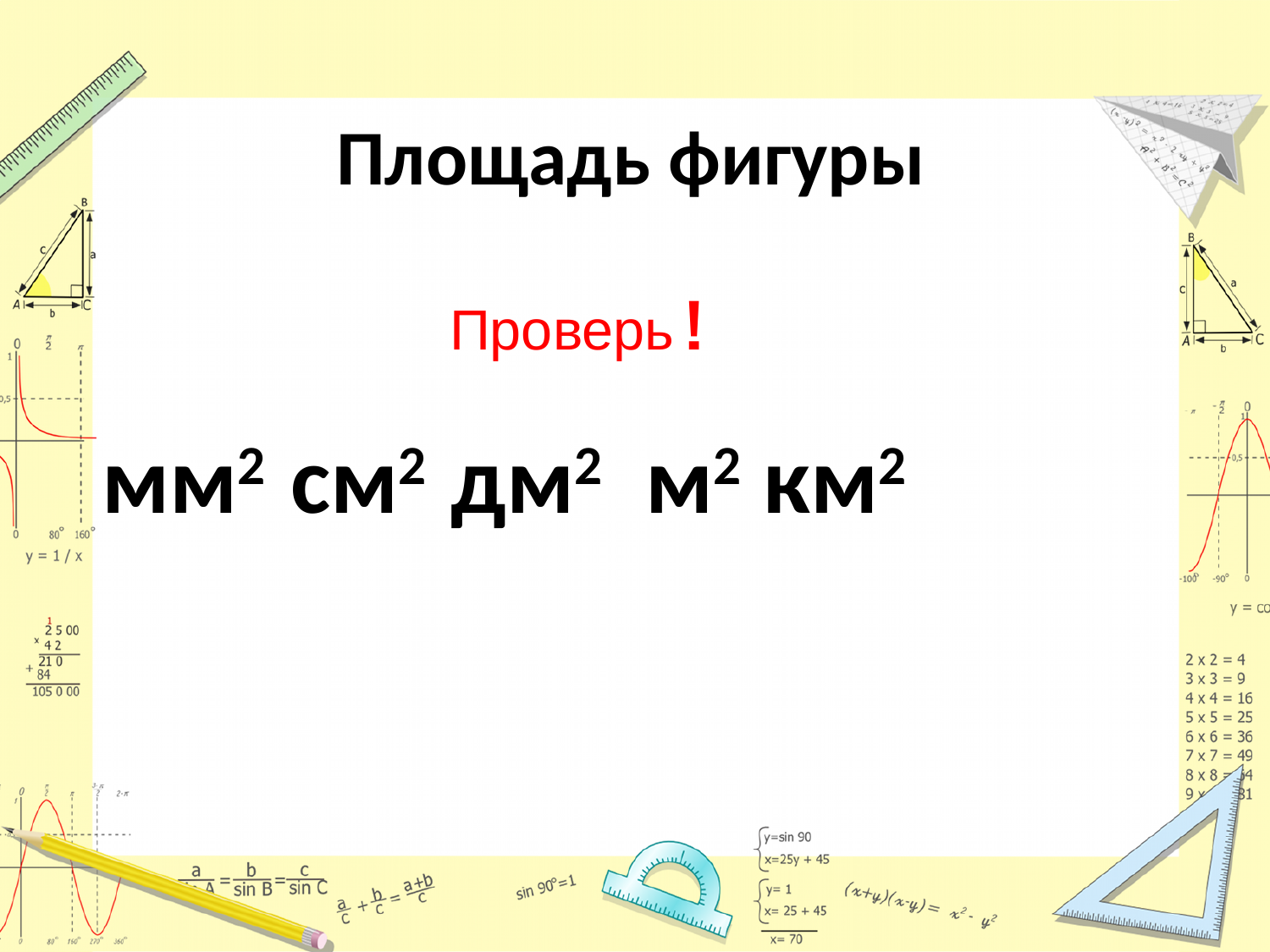

# Площадь фигуры
Проверь !
мм2  см2  дм2  м2 км2